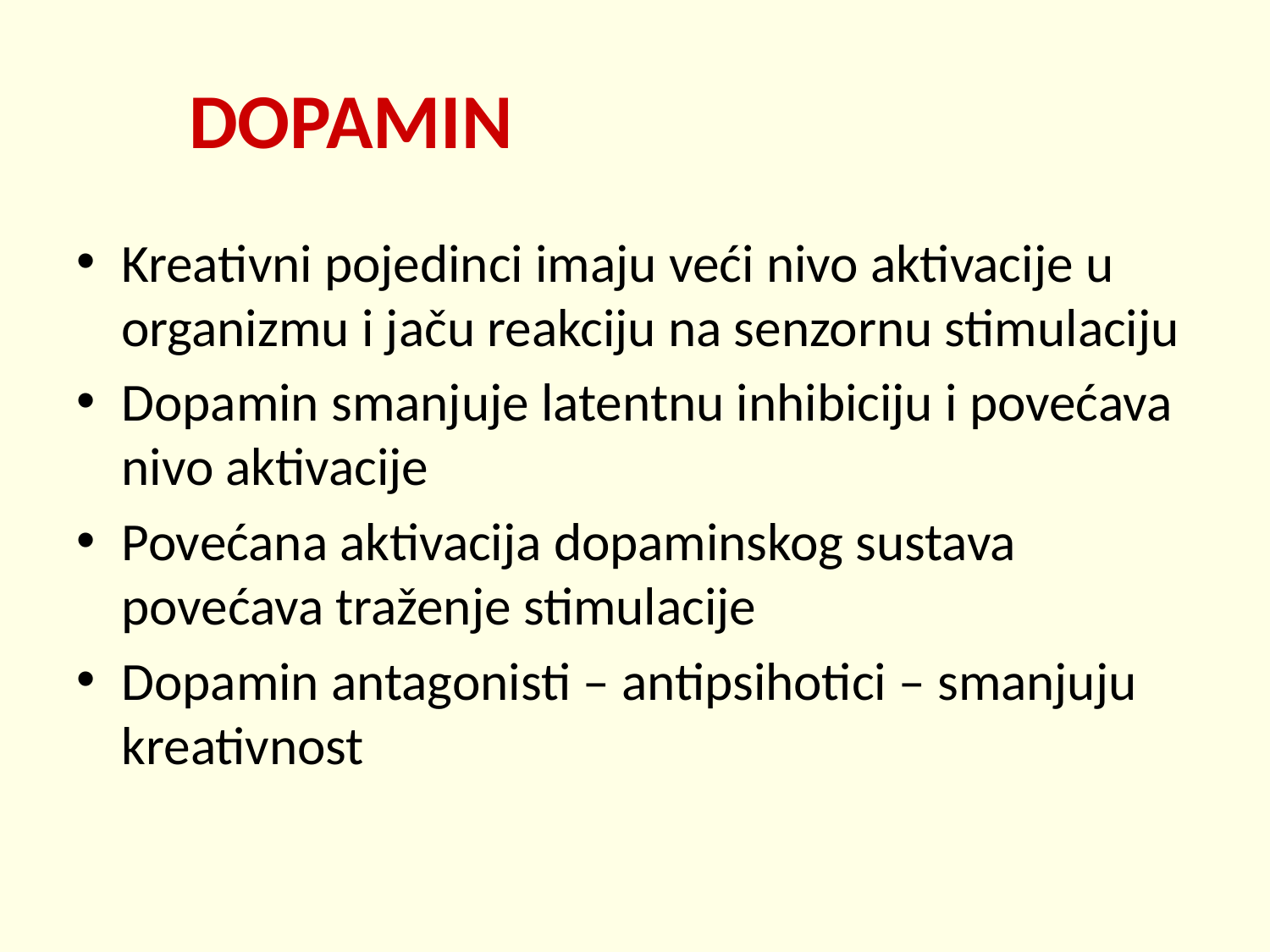

# DOPAMIN
Kreativni pojedinci imaju veći nivo aktivacije u organizmu i jaču reakciju na senzornu stimulaciju
Dopamin smanjuje latentnu inhibiciju i povećava nivo aktivacije
Povećana aktivacija dopaminskog sustava povećava traženje stimulacije
Dopamin antagonisti – antipsihotici – smanjuju kreativnost